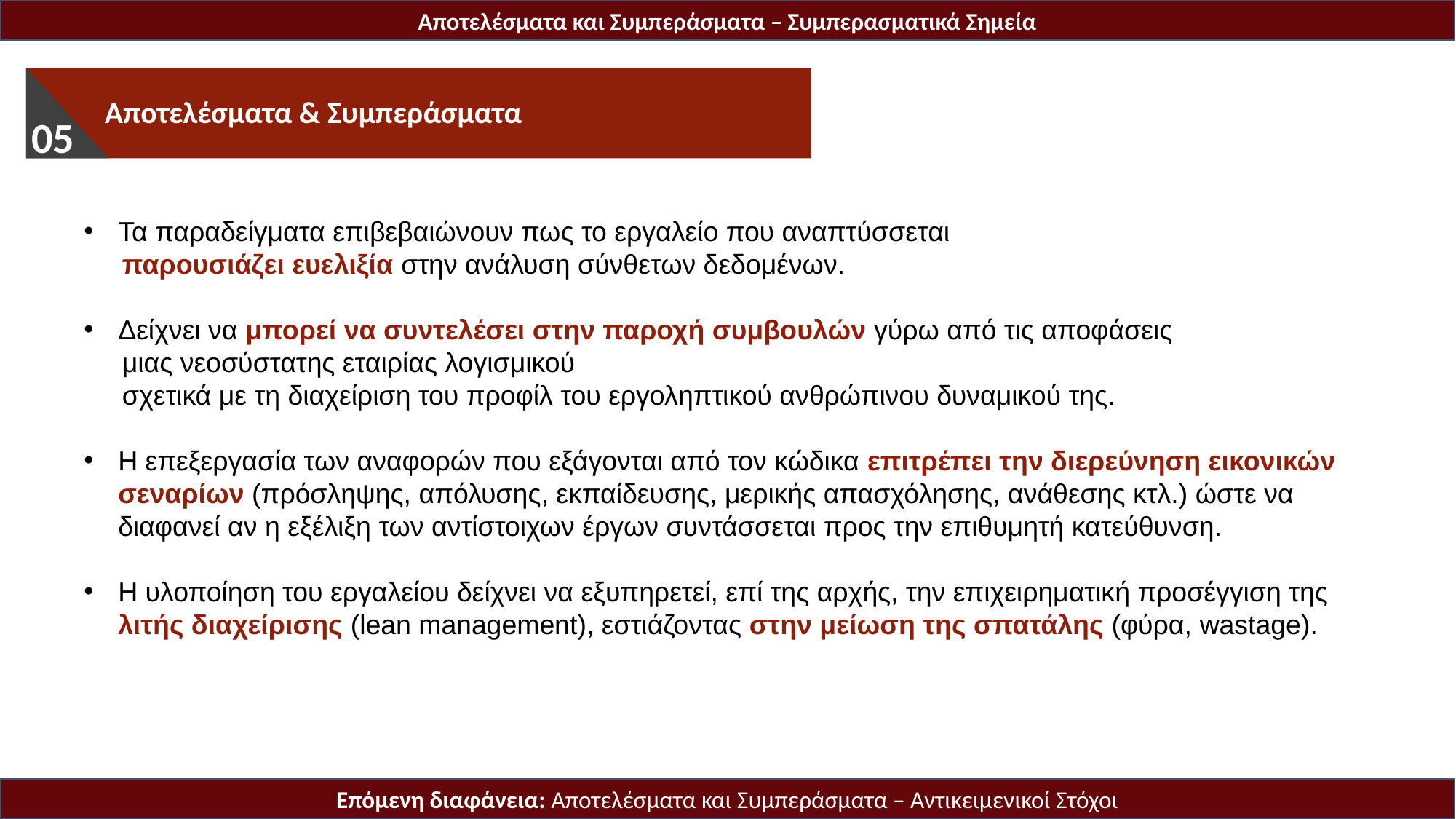

Αποτελέσματα και Συμπεράσματα – Συμπερασματικά Σημεία

 Προτεινόμενη Μοντελοποίηση
01
 Αποτελέσματα & Συμπεράσματα
03
05
Τα παραδείγματα επιβεβαιώνουν πως το εργαλείο που αναπτύσσεται
     παρουσιάζει ευελιξία στην ανάλυση σύνθετων δεδομένων.

Δείχνει να μπορεί να συντελέσει στην παροχή συμβουλών γύρω από τις αποφάσεις
     μιας νεοσύστατης εταιρίας λογισμικού
     σχετικά με τη διαχείριση του προφίλ του εργοληπτικού ανθρώπινου δυναμικού της.

Η επεξεργασία των αναφορών που εξάγονται από τον κώδικα επιτρέπει την διερεύνηση εικονικών σεναρίων (πρόσληψης, απόλυσης, εκπαίδευσης, μερικής απασχόλησης, ανάθεσης κτλ.) ώστε να διαφανεί αν η εξέλιξη των αντίστοιχων έργων συντάσσεται προς την επιθυμητή κατεύθυνση.

Η υλοποίηση του εργαλείου δείχνει να εξυπηρετεί, επί της αρχής, την επιχειρηματική προσέγγιση της λιτής διαχείρισης (lean management), εστιάζοντας στην μείωση της σπατάλης (φύρα, wastage).
06
Επόμενη διαφάνεια: Αποτελέσματα και Συμπεράσματα – Αντικειμενικοί Στόχοι